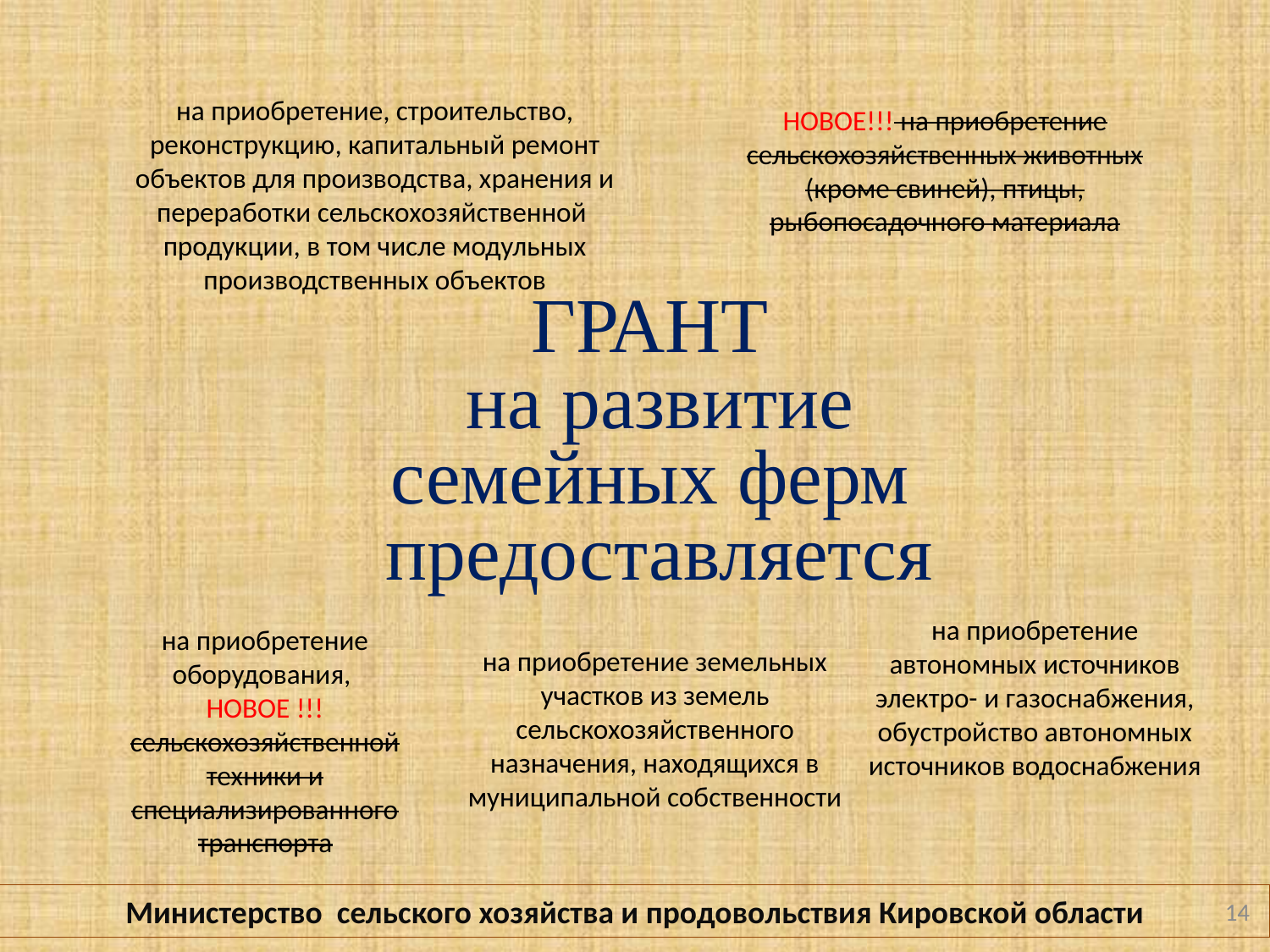

на приобретение, строительство, реконструкцию, капитальный ремонт объектов для производства, хранения и переработки сельскохозяйственной
продукции, в том числе модульных производственных объектов
НОВОЕ!!! на приобретение сельскохозяйственных животных (кроме свиней), птицы, рыбопосадочного материала
ГРАНТ
на развитие семейных ферм
предоставляется
на приобретение автономных источников электро- и газоснабжения, обустройство автономных источников водоснабжения
на приобретение оборудования,
НОВОЕ !!! сельскохозяйственной техники и специализированного транспорта
на приобретение земельных участков из земель сельскохозяйственного назначения, находящихся в муниципальной собственности
Министерство  сельского хозяйства и продовольствия Кировской области
14